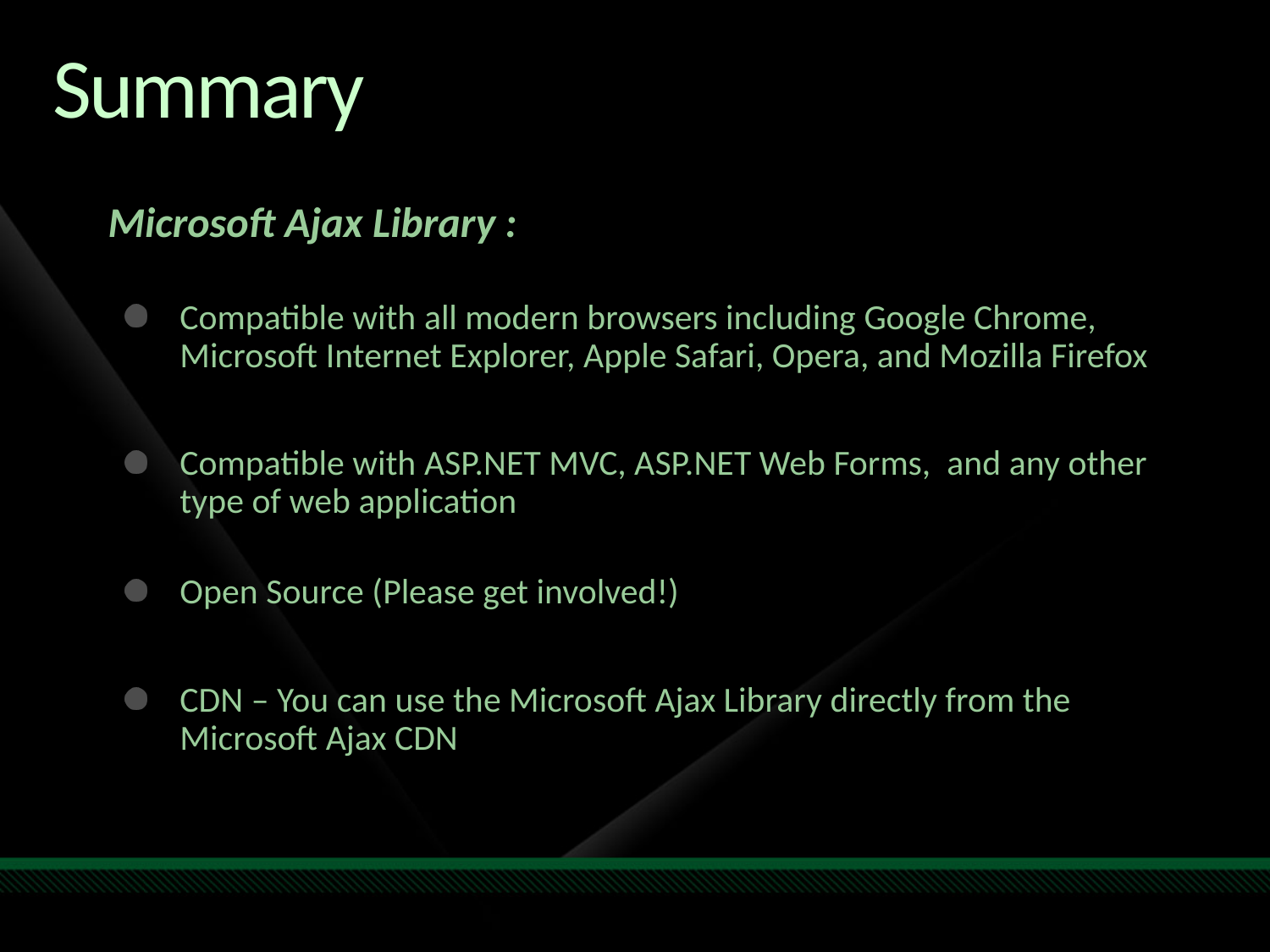

# Summary
	Microsoft Ajax Library :

Compatible with all modern browsers including Google Chrome, Microsoft Internet Explorer, Apple Safari, Opera, and Mozilla Firefox

Compatible with ASP.NET MVC, ASP.NET Web Forms,  and any other type of web application

Open Source (Please get involved!)

CDN – You can use the Microsoft Ajax Library directly from the Microsoft Ajax CDN